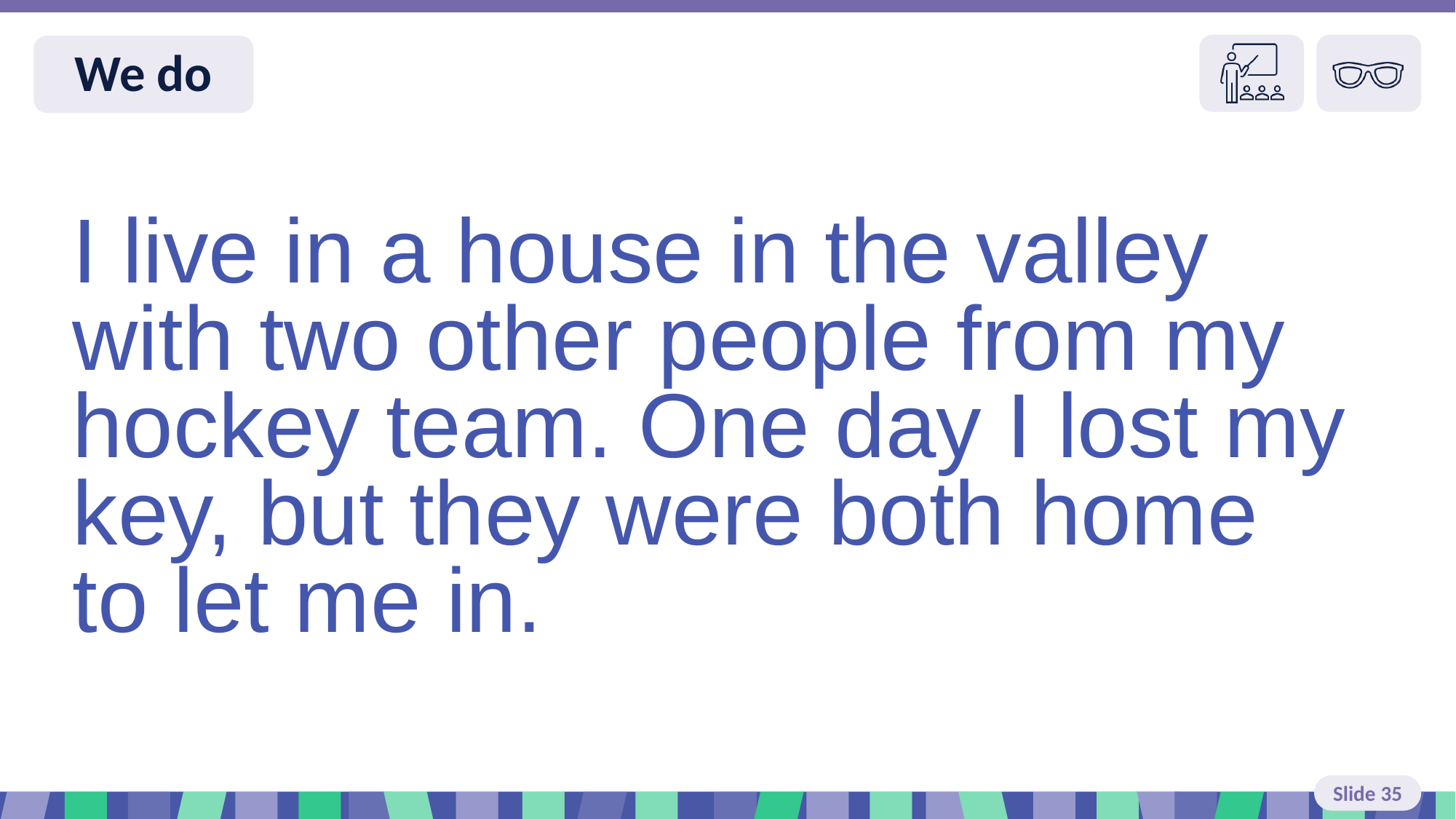

# Slide 35 We do
I live in a house in the valley with two other people from my hockey team. One day I lost my key, but they were both home
to let me in.